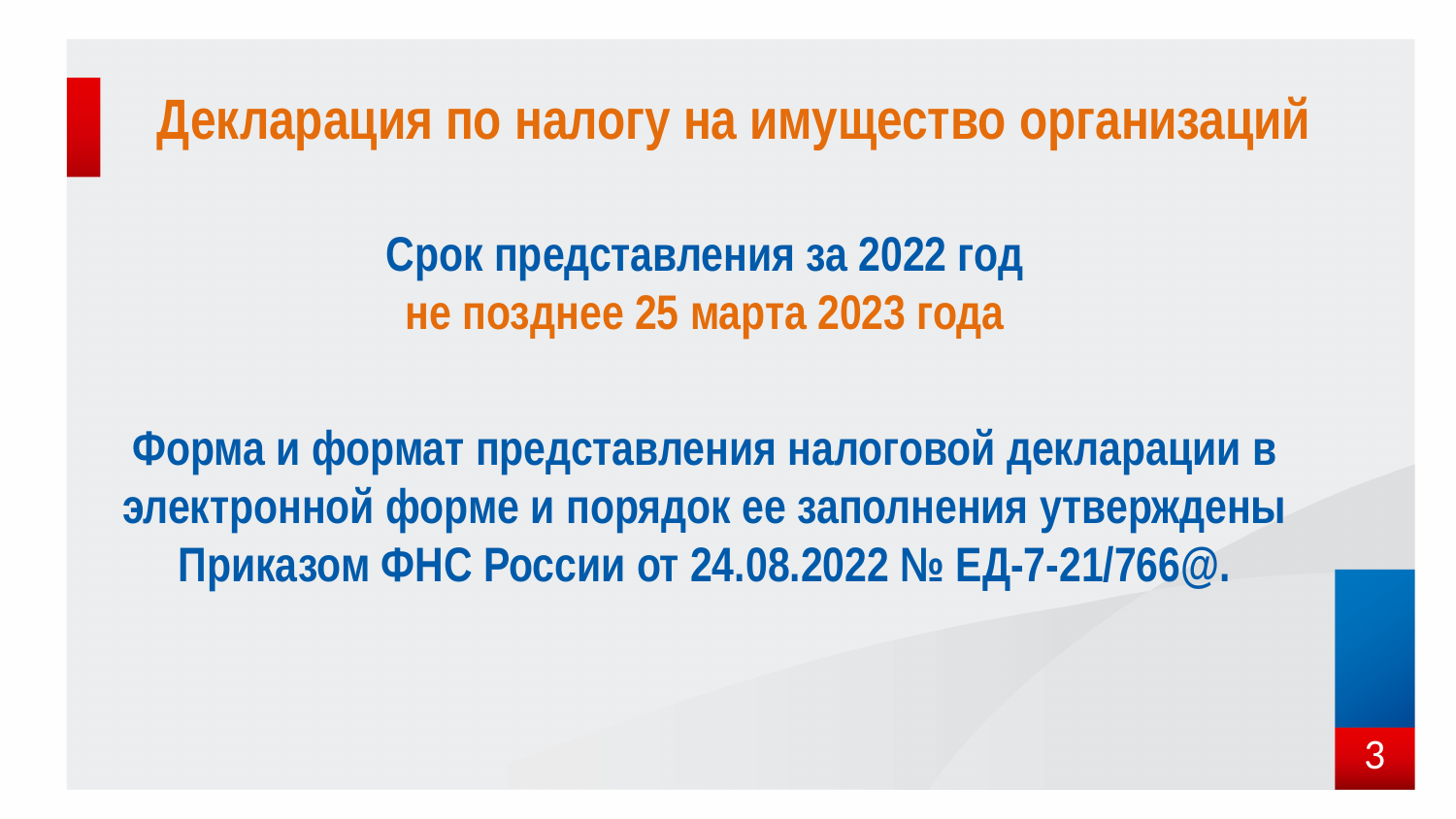

Декларация по налогу на имущество организаций
Срок представления за 2022 год
не позднее 25 марта 2023 года
Форма и формат представления налоговой декларации в электронной форме и порядок ее заполнения утверждены Приказом ФНС России от 24.08.2022 № ЕД-7-21/766@.

3